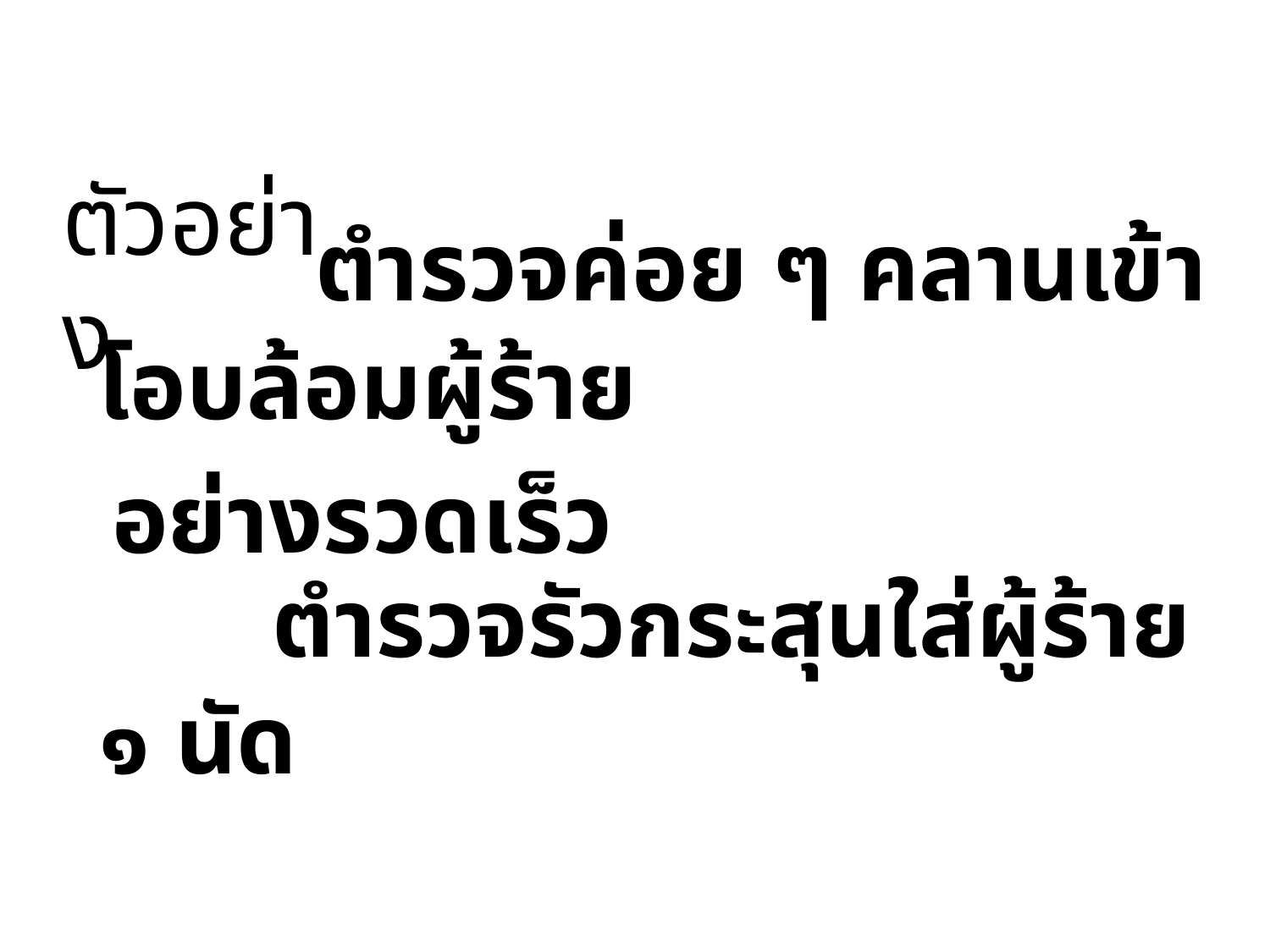

ตัวอย่าง
          ตำรวจค่อย ๆ คลานเข้าโอบล้อมผู้ร้าย
    อย่างรวดเร็ว
        ตำรวจรัวกระสุนใส่ผู้ร้าย ๑ นัด